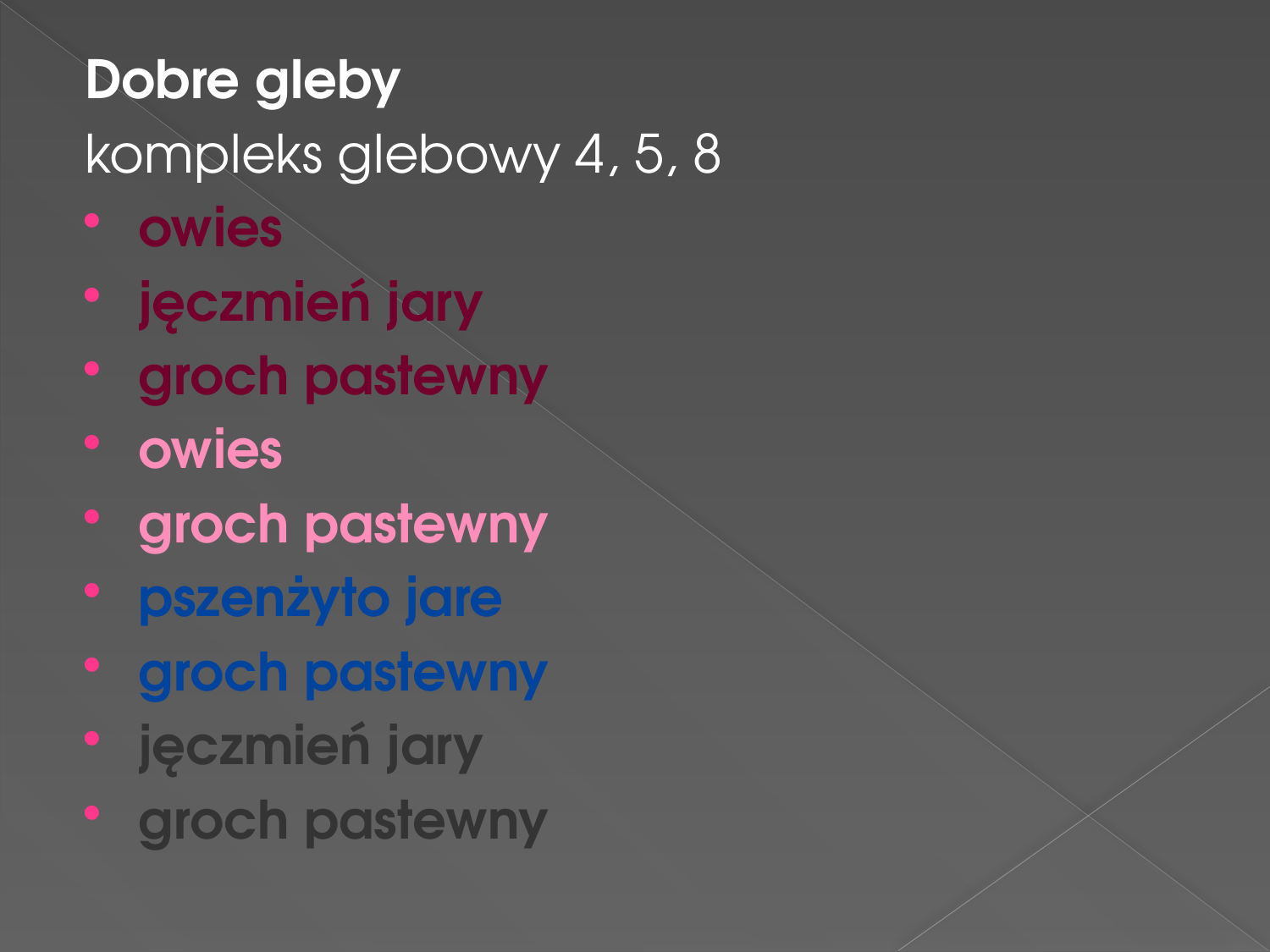

Dobre gleby
kompleks glebowy 4, 5, 8
owies
jęczmień jary
groch pastewny
owies
groch pastewny
pszenżyto jare
groch pastewny
jęczmień jary
groch pastewny